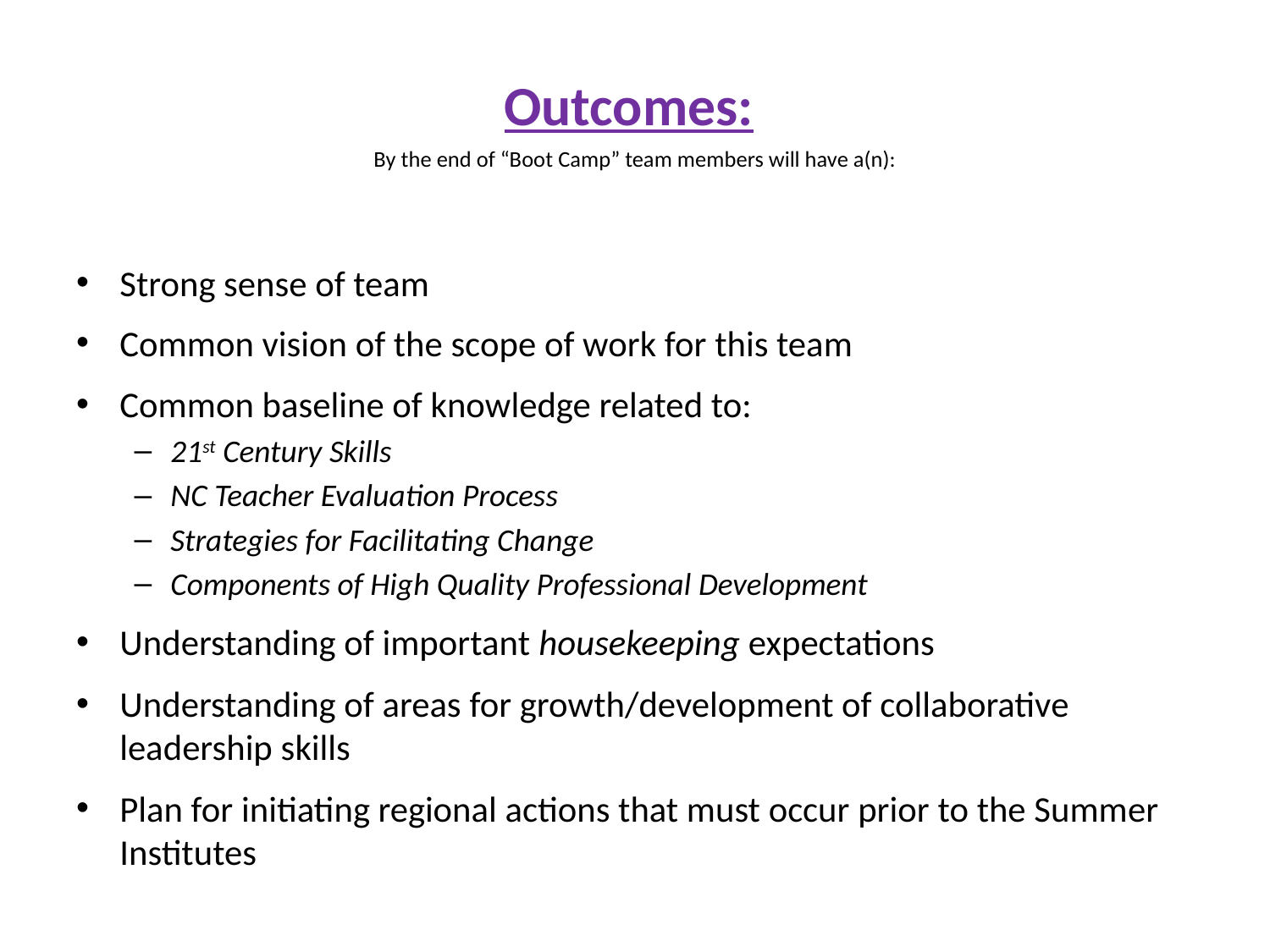

# Outcomes: By the end of “Boot Camp” team members will have a(n):
Strong sense of team

Common vision of the scope of work for this team

Common baseline of knowledge related to:
21st Century Skills
NC Teacher Evaluation Process
Strategies for Facilitating Change
Components of High Quality Professional Development

Understanding of important housekeeping expectations

Understanding of areas for growth/development of collaborative leadership skills

Plan for initiating regional actions that must occur prior to the Summer Institutes